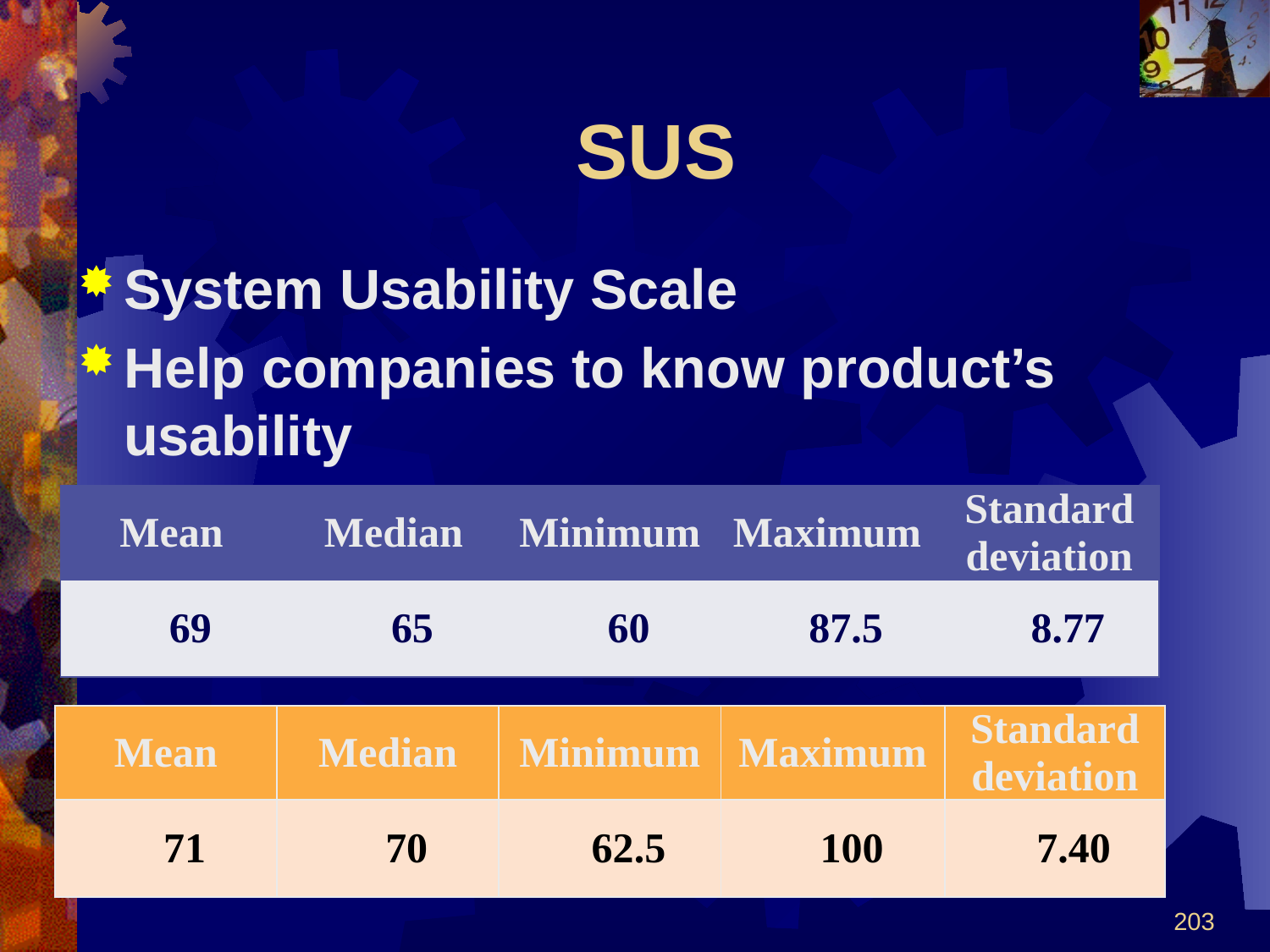

# SUS
System Usability Scale
Help companies to know product’s usability
Easy to get the information
| Mean | Median | Minimum | Maximum | Standard deviation |
| --- | --- | --- | --- | --- |
| 69 | 65 | 60 | 87.5 | 8.77 |
| Mean | Median | Minimum | Maximum | Standard deviation |
| --- | --- | --- | --- | --- |
| 71 | 70 | 62.5 | 100 | 7.40 |
203